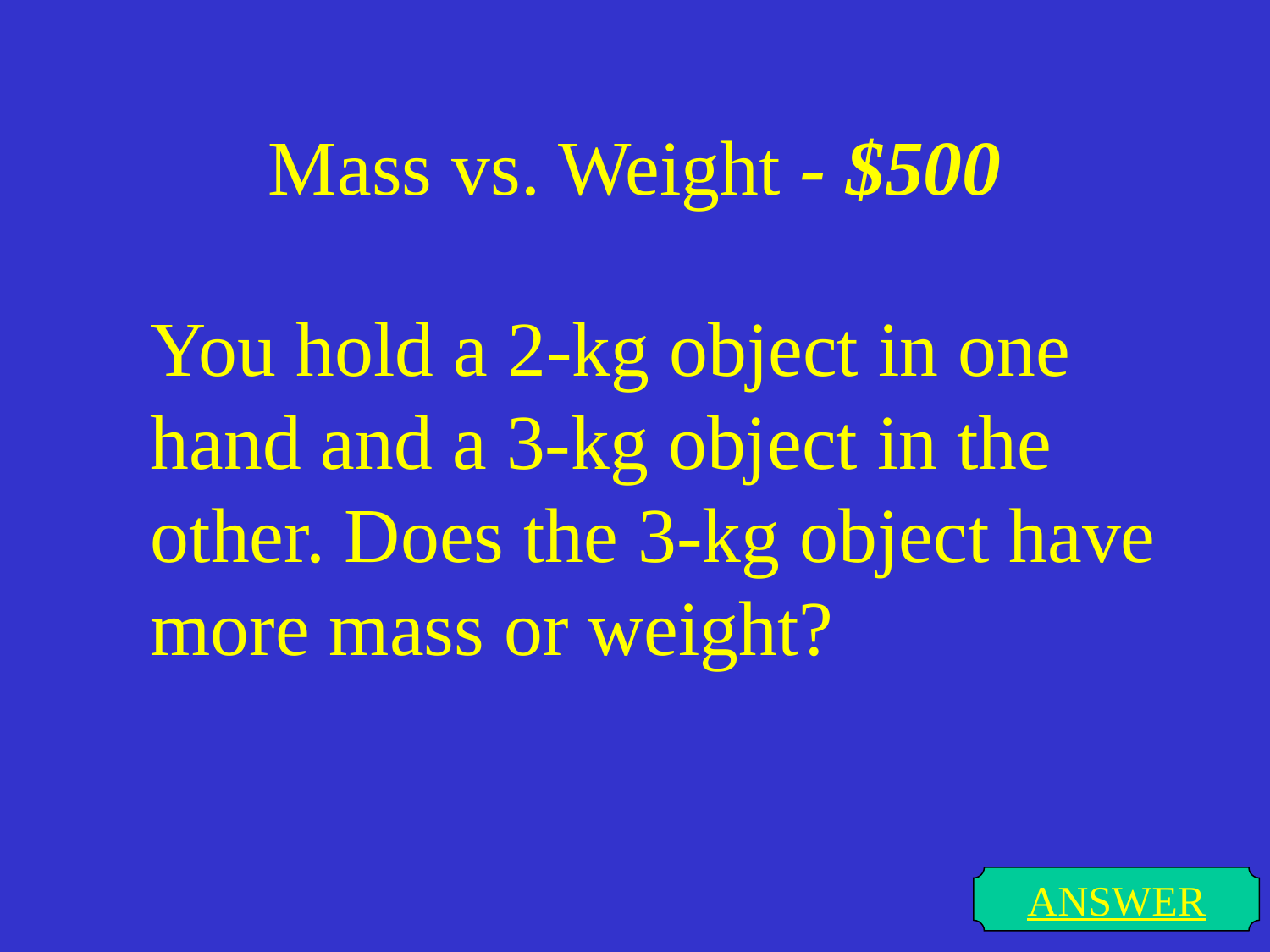

# Mass vs. Weight - $500
You hold a 2-kg object in one hand and a 3-kg object in the other. Does the 3-kg object have more mass or weight?

ANSWER